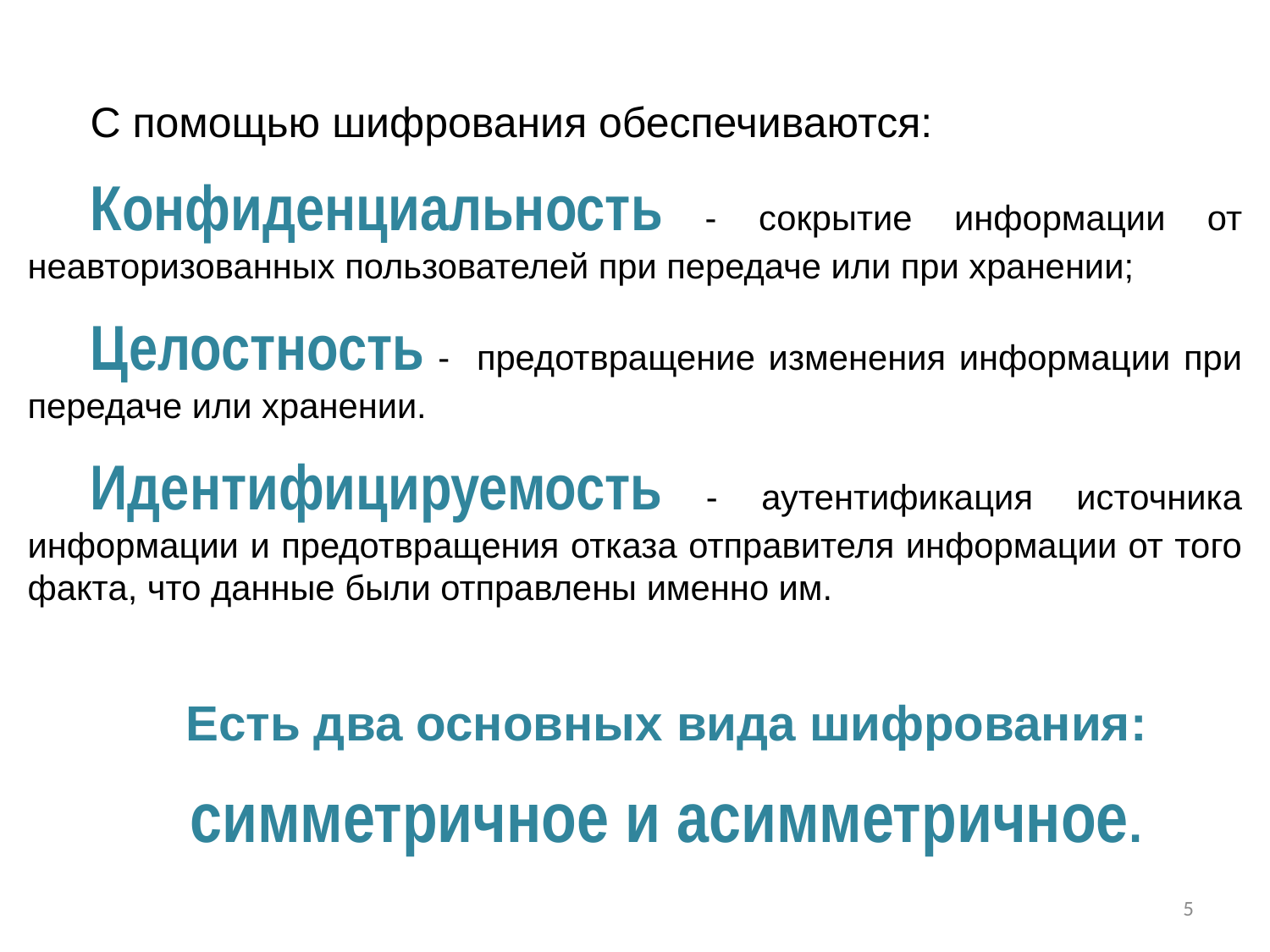

С помощью шифрования обеспечиваются:
Конфиденциальность - сокрытие информации от неавторизованных пользователей при передаче или при хранении;
Целостность -  предотвращение изменения информации при передаче или хранении.
Идентифицируемость - аутентификация источника информации и предотвращения отказа отправителя информации от того факта, что данные были отправлены именно им.

Есть два основных вида шифрования:
симметричное и асимметричное.
5